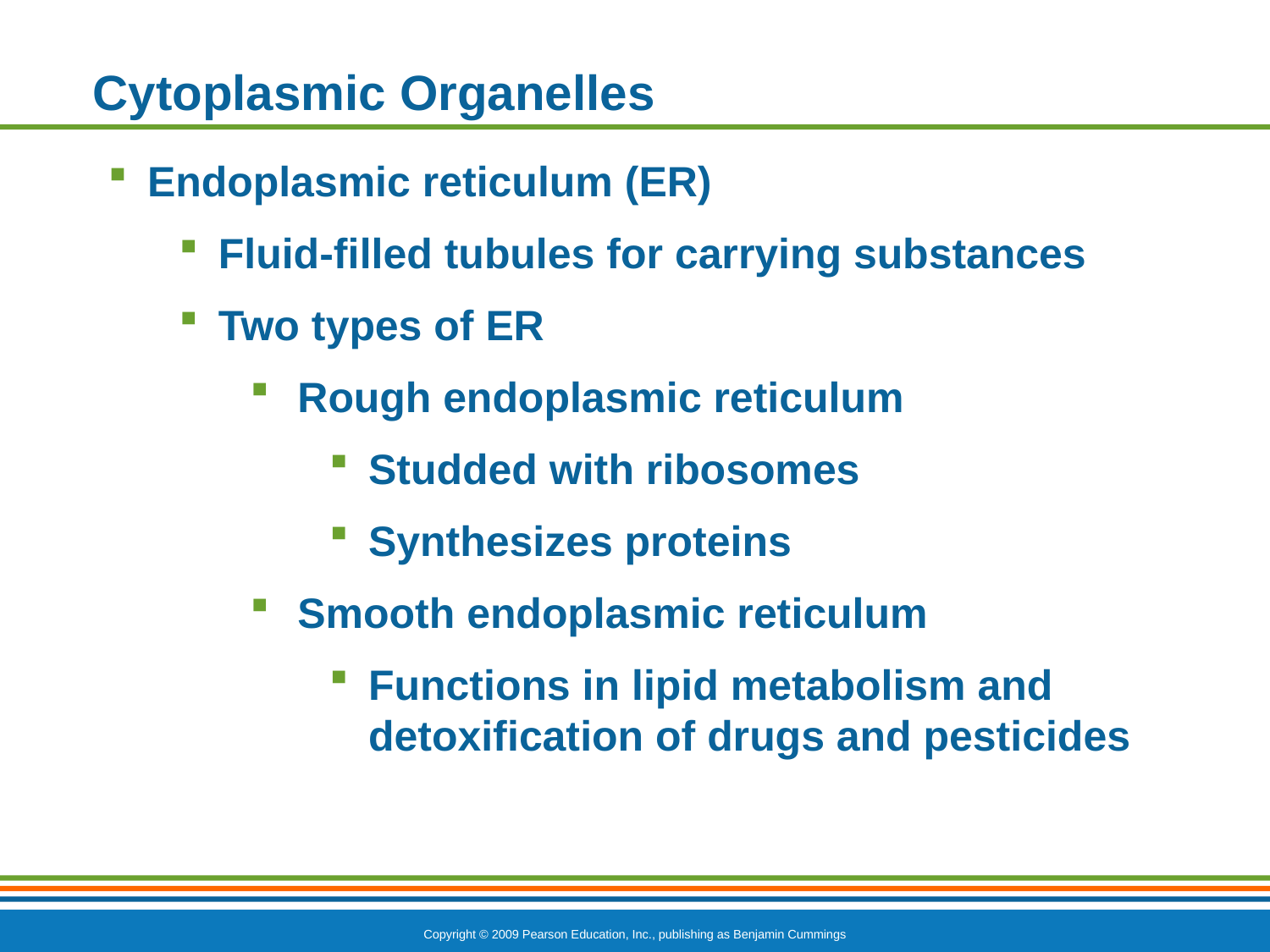

# Cytoplasmic Organelles
Endoplasmic reticulum (ER)
Fluid-filled tubules for carrying substances
Two types of ER
Rough endoplasmic reticulum
Studded with ribosomes
Synthesizes proteins
Smooth endoplasmic reticulum
Functions in lipid metabolism and  detoxification of drugs and pesticides